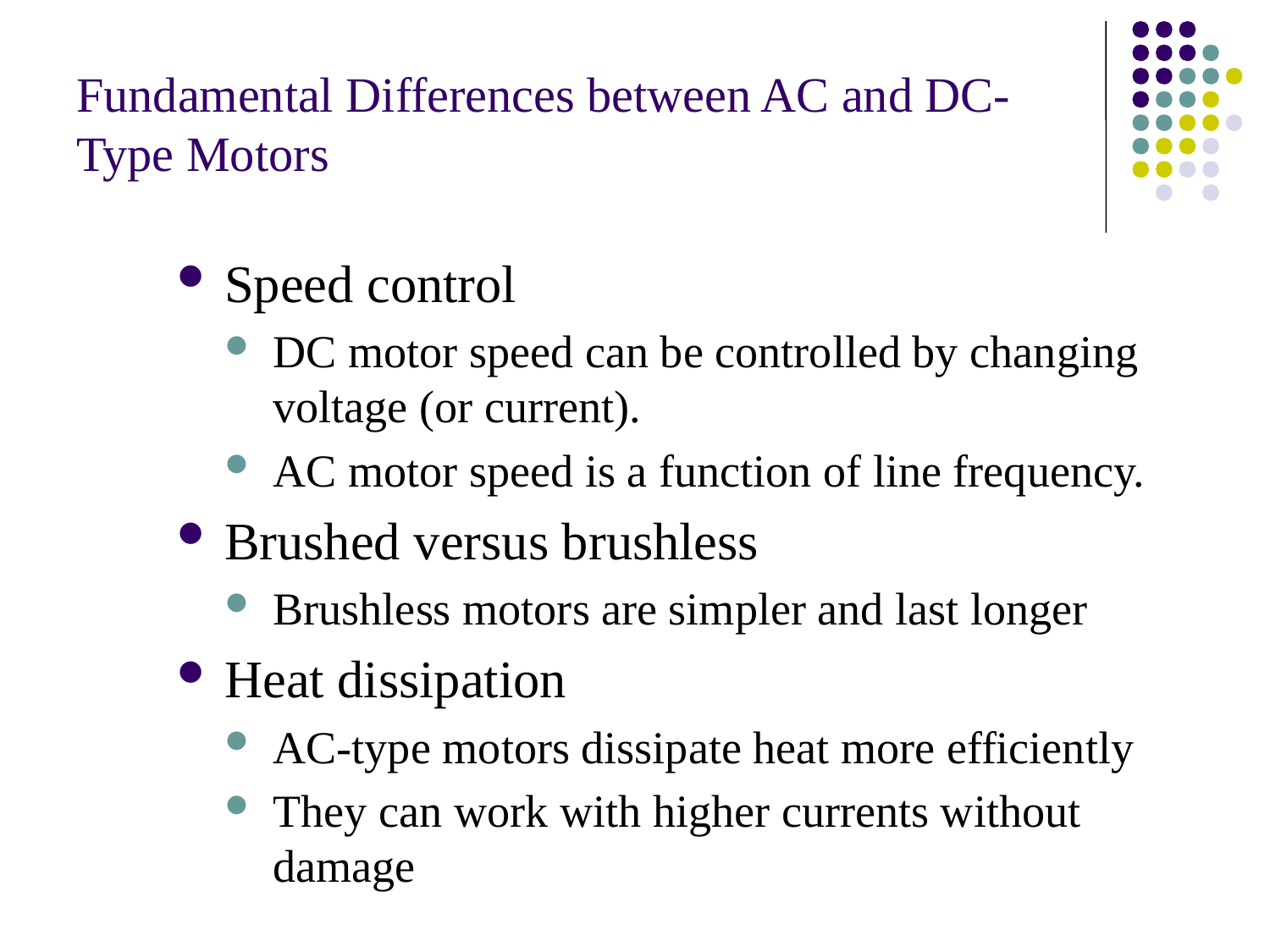

# Fundamental Differences between AC and DC-Type Motors
Speed control
DC motor speed can be controlled by changing voltage (or current).
AC motor speed is a function of line frequency.
Brushed versus brushless
Brushless motors are simpler and last longer
Heat dissipation
AC-type motors dissipate heat more efficiently
They can work with higher currents without damage